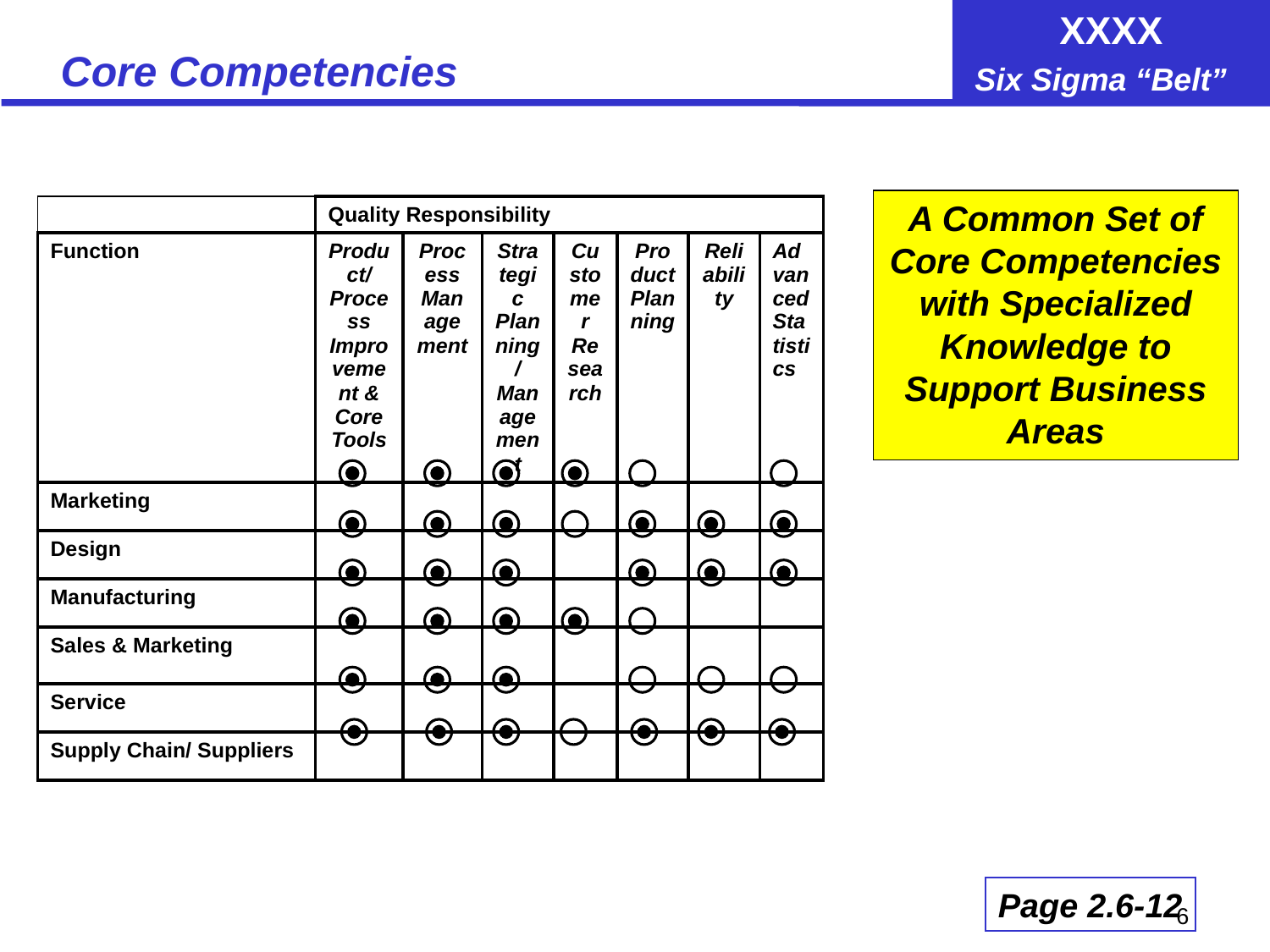

# Core Competencies
A Common Set of Core Competencies with Specialized Knowledge to Support Business Areas
|  | Quality Responsibility |  |  |  |  |  |  |
| --- | --- | --- | --- | --- | --- | --- | --- |
| Function | Product/Process Improvement & Core Tools | Process Management | Strategic Planning/ Management | Customer Research | Product Planning | Reliability | Advanced Statistics |
| Marketing |  |  |  |  |  |  |  |
| Design |  |  |  |  |  |  |  |
| Manufacturing |  |  |  |  |  |  |  |
| Sales & Marketing |  |  |  |  |  |  |  |
| Service |  |  |  |  |  |  |  |
| Supply Chain/ Suppliers |  |  |  |  |  |  |  |

Page 2.6-12